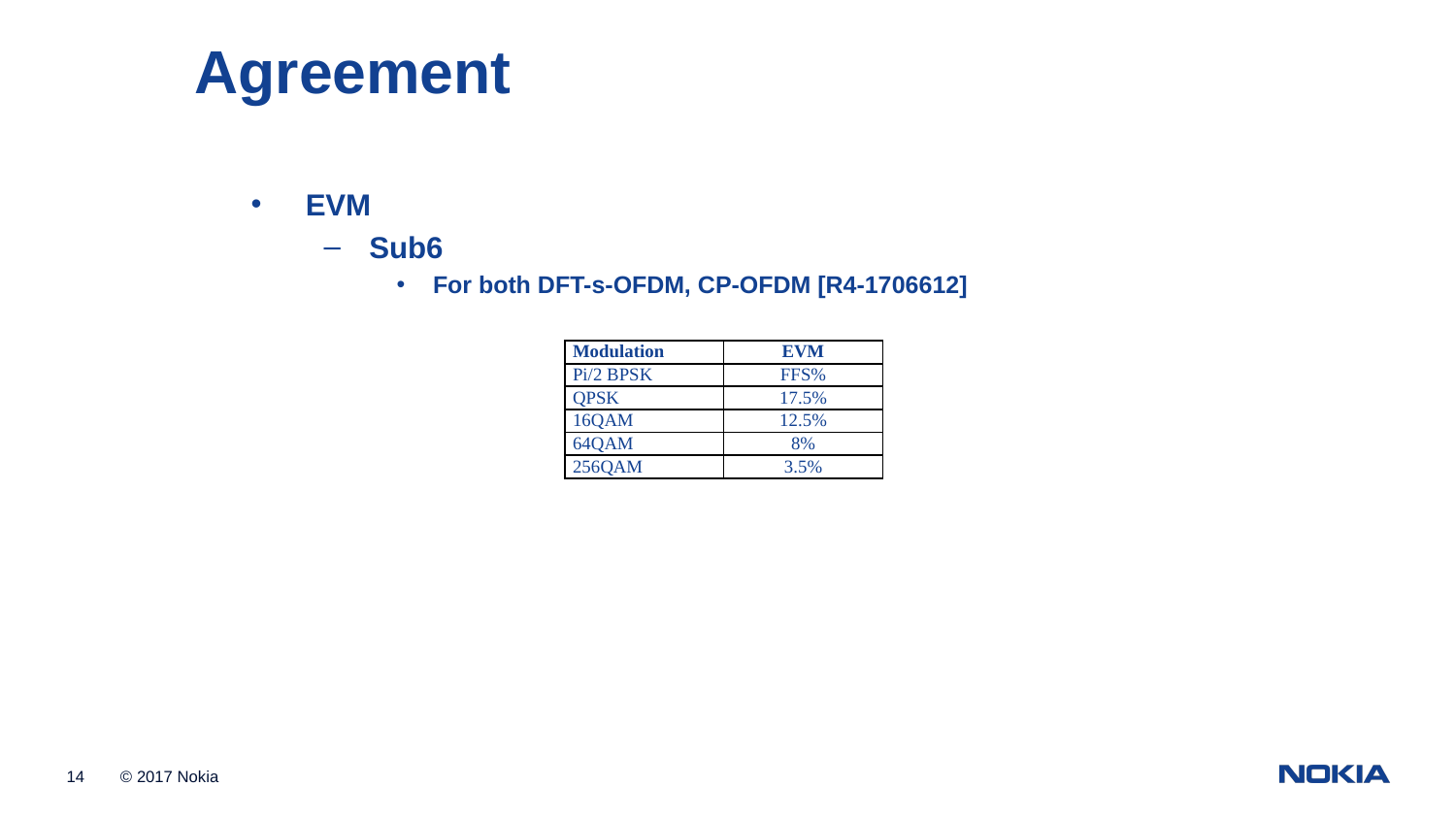

# Agreement
EVM
Sub6
For both DFT-s-OFDM, CP-OFDM [R4-1706612]

| Modulation | EVM |
| --- | --- |
| Pi/2 BPSK | FFS% |
| QPSK | 17.5% |
| 16QAM | 12.5% |
| 64QAM | 8% |
| 256QAM | 3.5% |